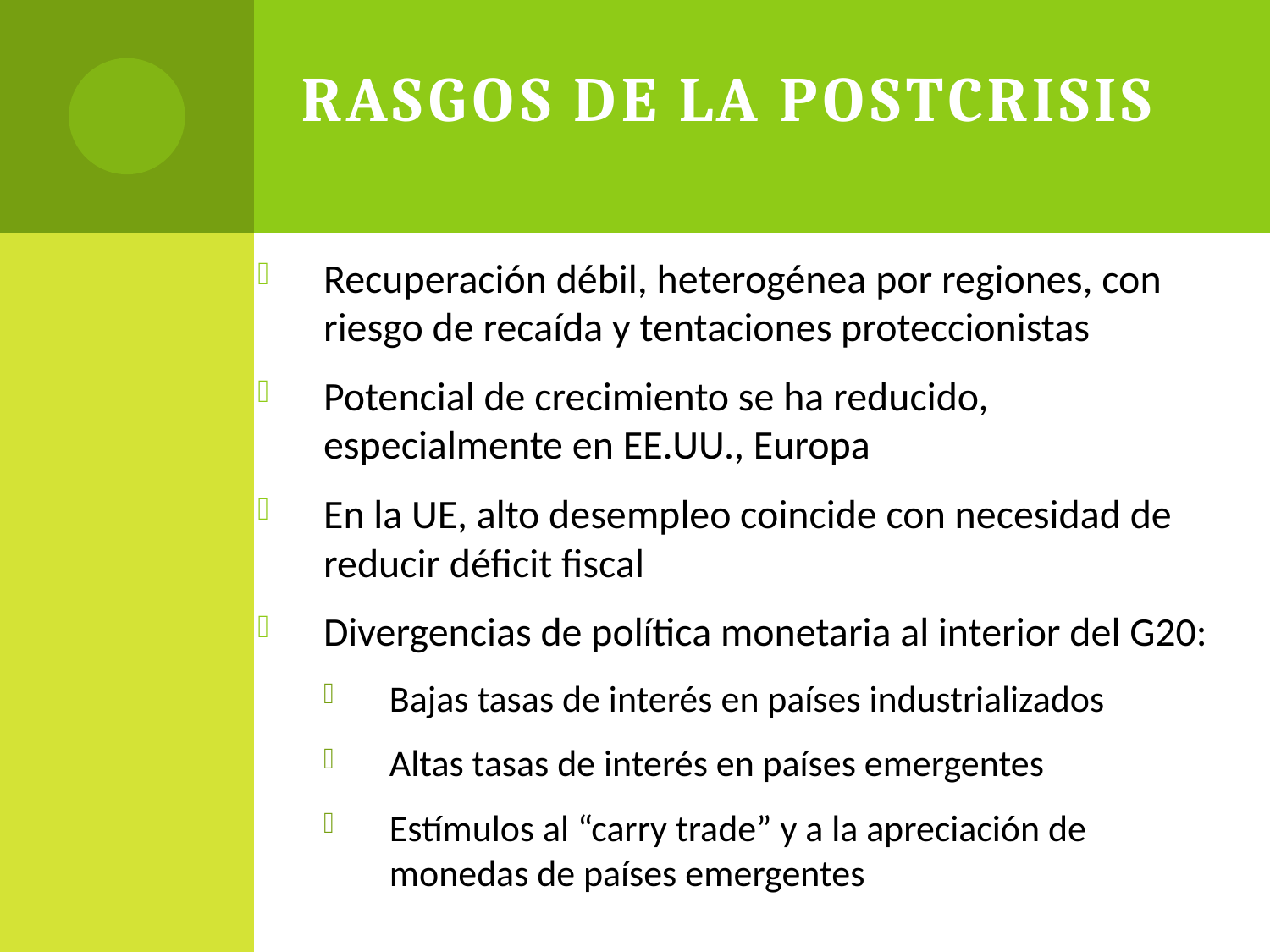

# Rasgos de la postcrisis
Recuperación débil, heterogénea por regiones, con riesgo de recaída y tentaciones proteccionistas
Potencial de crecimiento se ha reducido, especialmente en EE.UU., Europa
En la UE, alto desempleo coincide con necesidad de reducir déficit fiscal
Divergencias de política monetaria al interior del G20:
Bajas tasas de interés en países industrializados
Altas tasas de interés en países emergentes
Estímulos al “carry trade” y a la apreciación de monedas de países emergentes